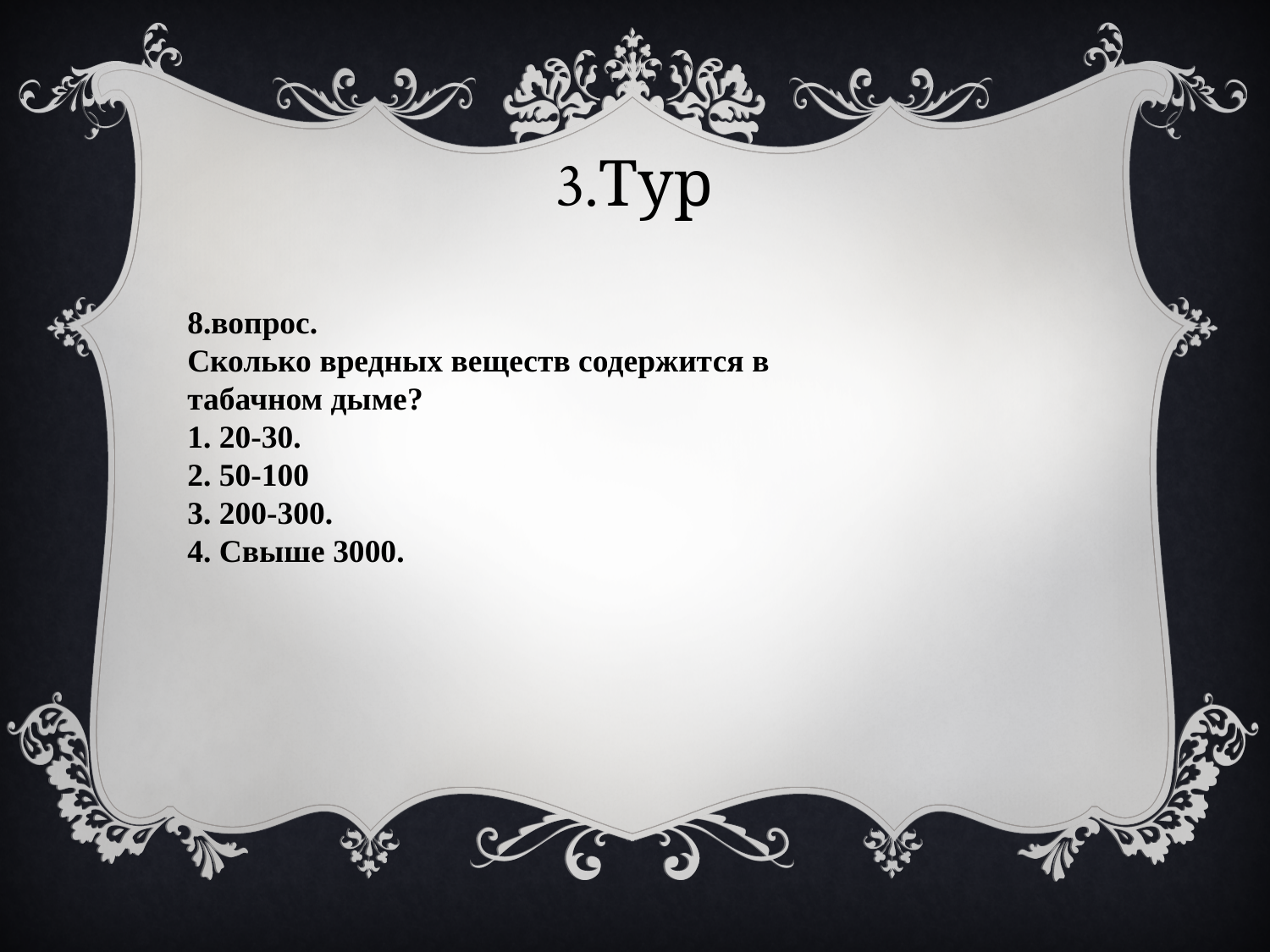

3.Тур
8.вопрос.
Сколько вредных веществ содержится в табачном дыме?
1. 20-30.
2. 50-100
3. 200-300.
4. Свыше 3000.